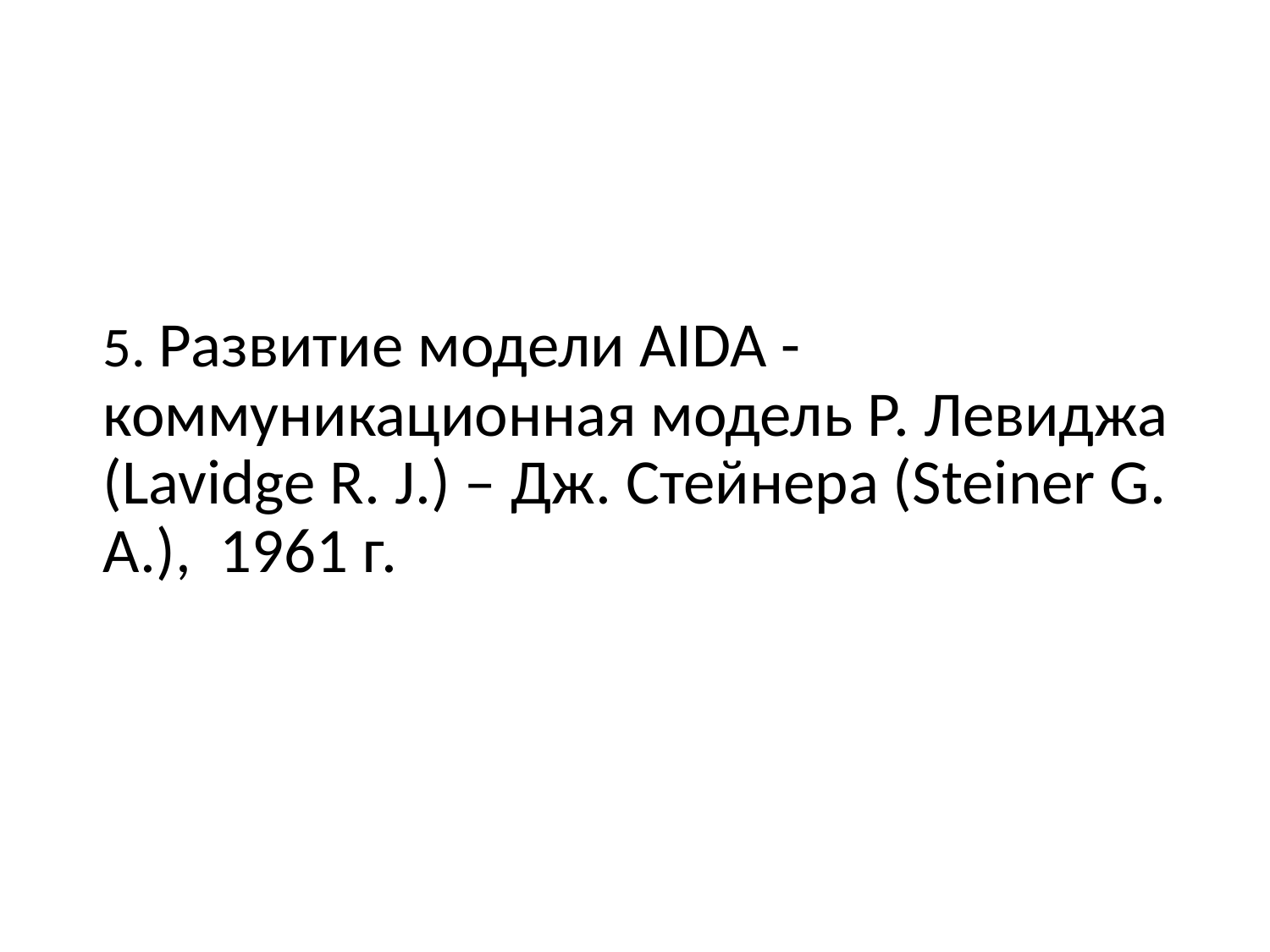

5. Развитие модели AIDA - коммуникационная модель Р. Левиджа (Lavidge R. J.) – Дж. Стейнера (Steiner G. A.),  1961 г.